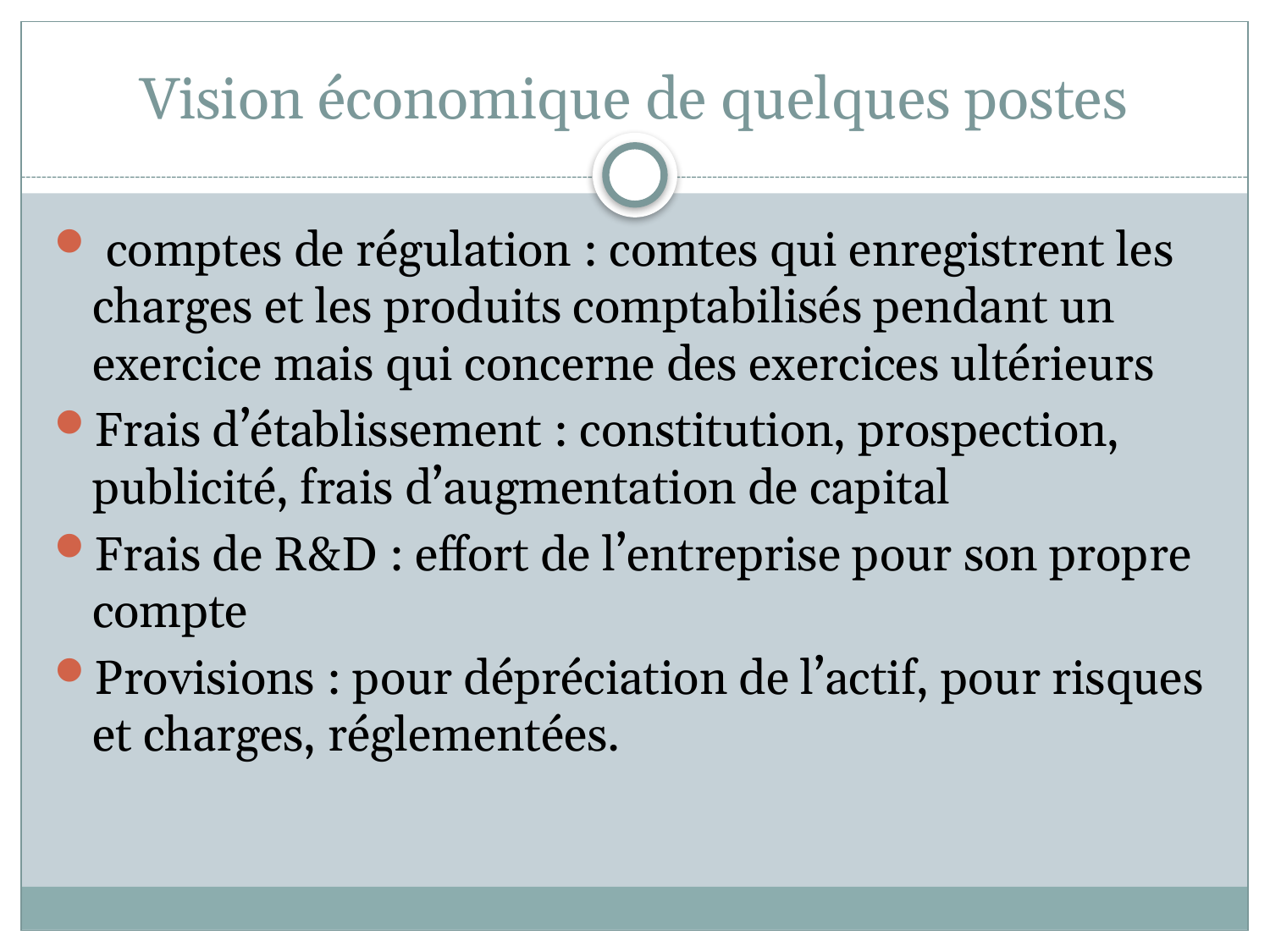

# Vision économique de quelques postes
 comptes de régulation : comtes qui enregistrent les charges et les produits comptabilisés pendant un exercice mais qui concerne des exercices ultérieurs
Frais d’établissement : constitution, prospection, publicité, frais d’augmentation de capital
Frais de R&D : effort de l’entreprise pour son propre compte
Provisions : pour dépréciation de l’actif, pour risques et charges, réglementées.